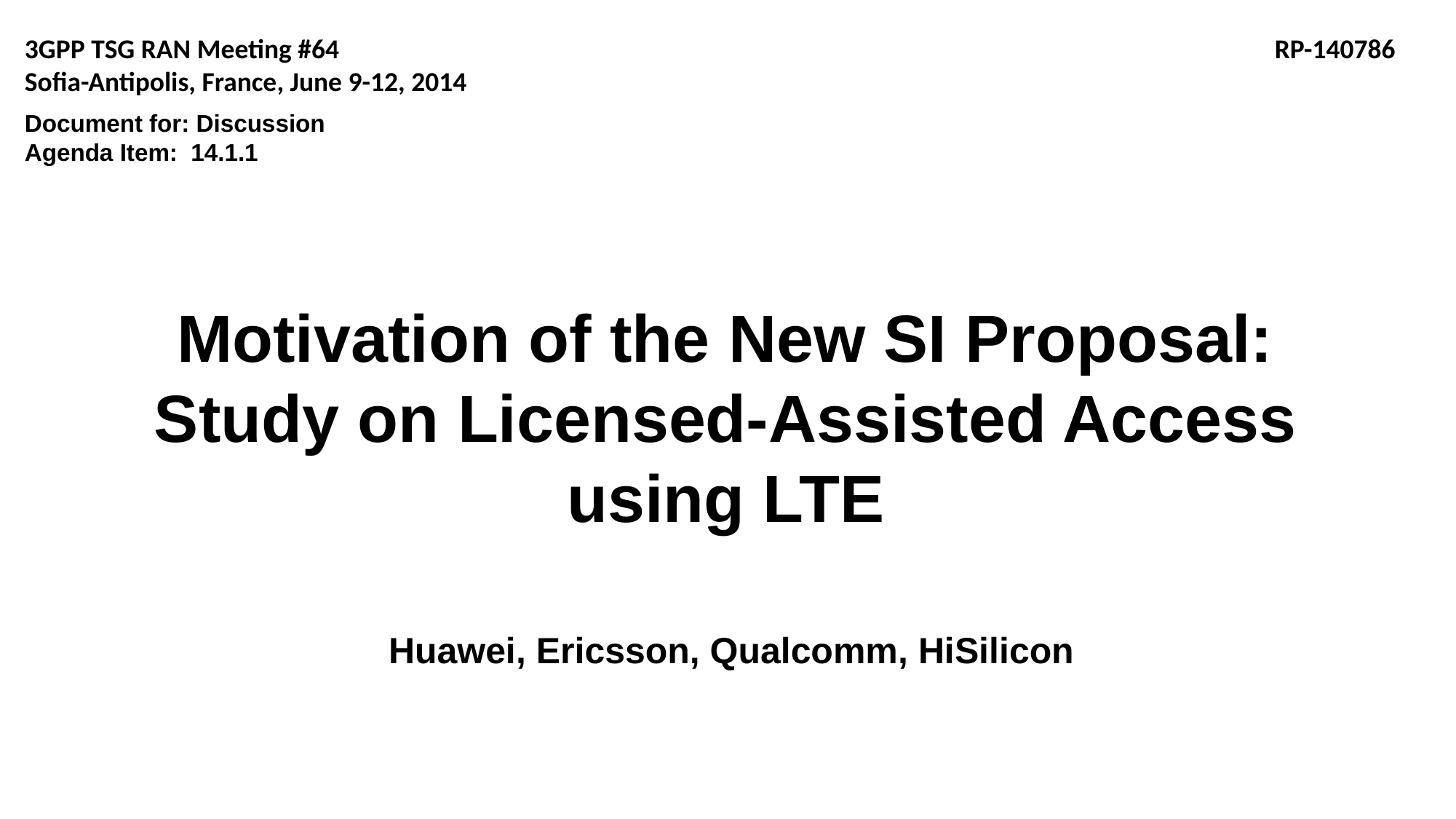

3GPP TSG RAN Meeting #64								     	        RP-140786
Sofia-Antipolis, France, June 9-12, 2014

Document for: Discussion
Agenda Item:  14.1.1

# Motivation of the New SI Proposal: Study on Licensed-Assisted Access using LTE
Huawei, Ericsson, Qualcomm, HiSilicon